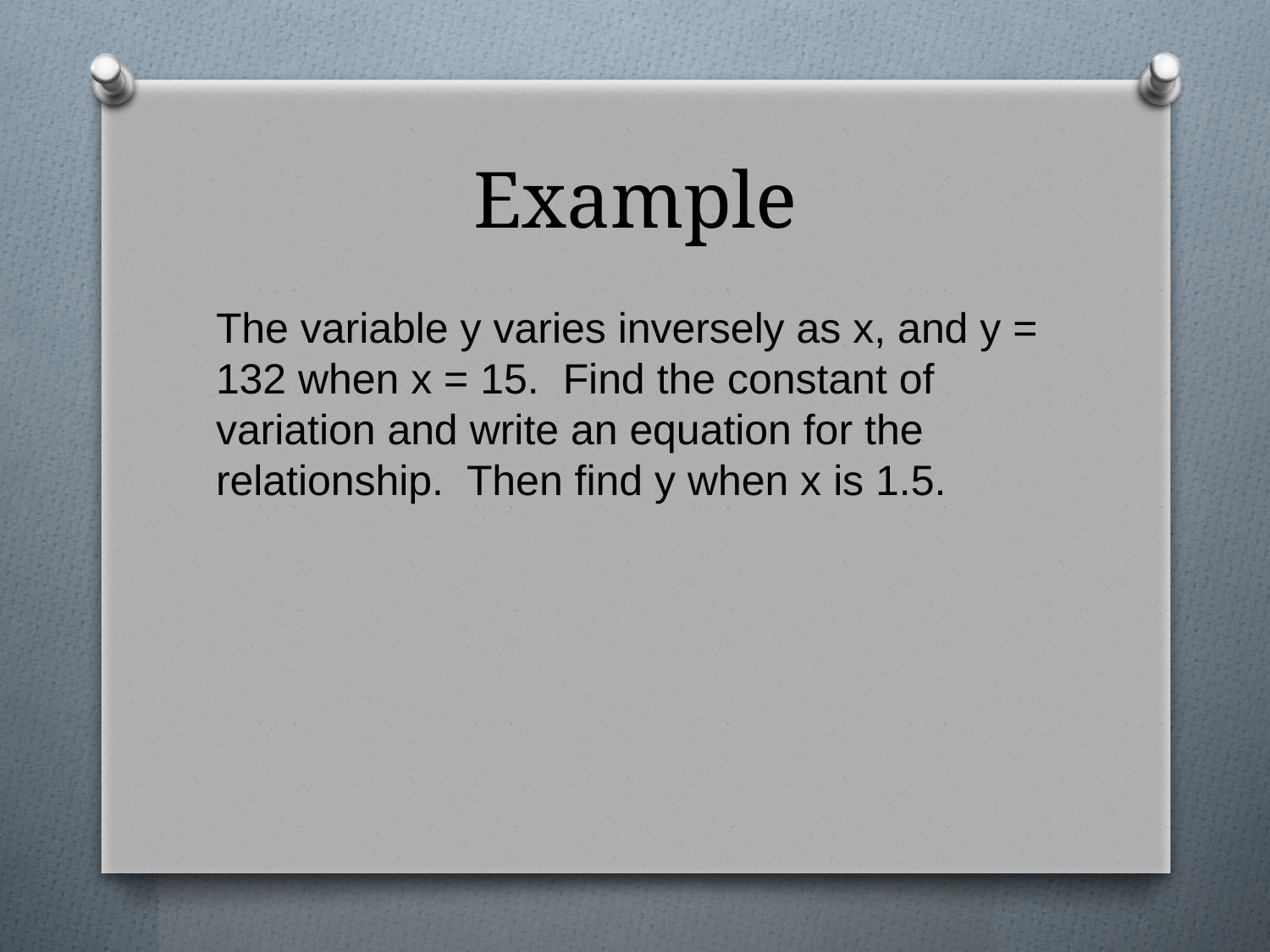

# Example
The variable y varies inversely as x, and y = 132 when x = 15.  Find the constant of variation and write an equation for the relationship.  Then find y when x is 1.5.